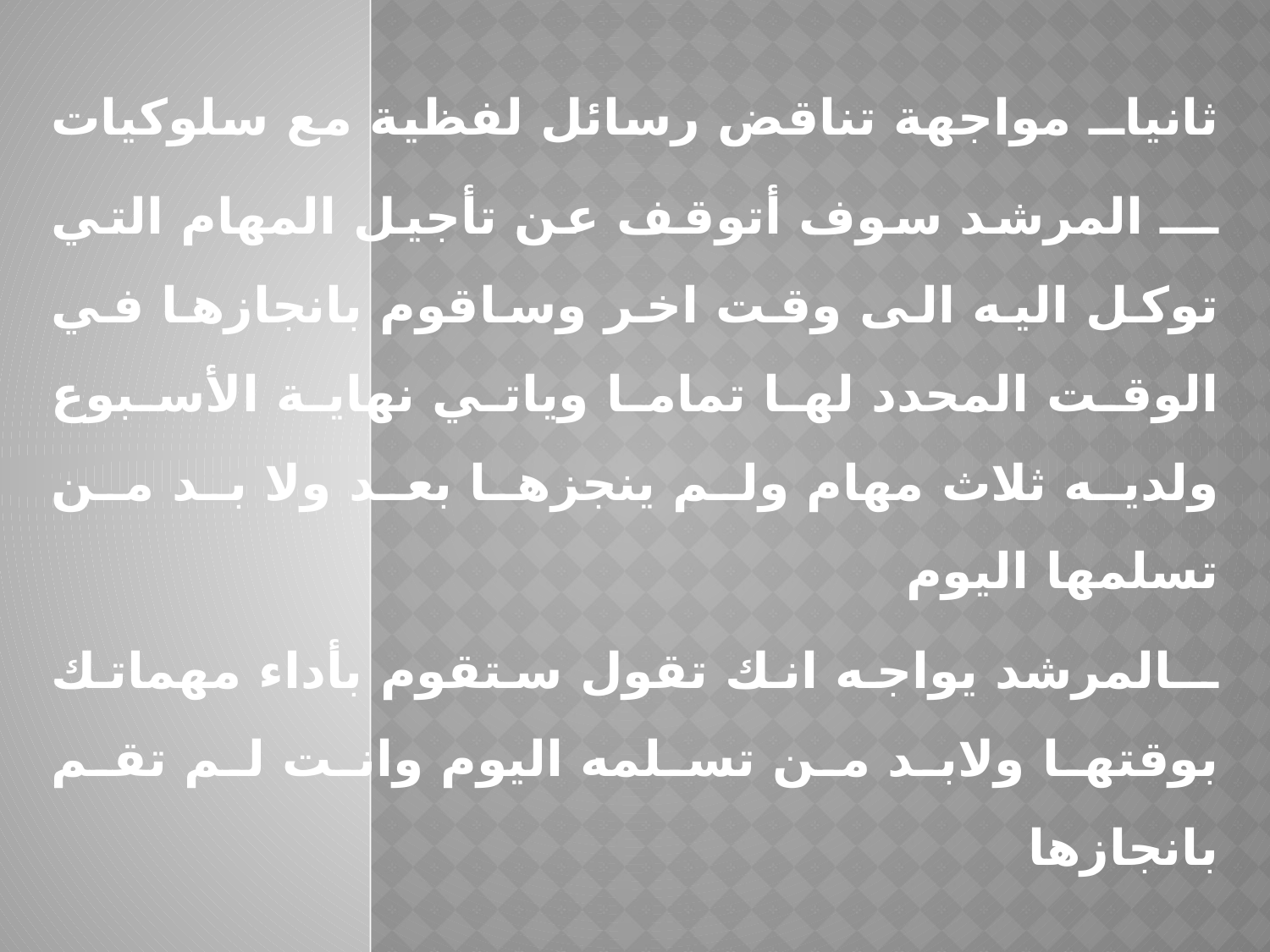

ثانياــ مواجهة تناقض رسائل لفظية مع سلوكيات
ـــ المرشد سوف أتوقف عن تأجيل المهام التي توكل اليه الى وقت اخر وساقوم بانجازها في الوقت المحدد لها تماما وياتي نهاية الأسبوع ولديه ثلاث مهام ولم ينجزها بعد ولا بد من تسلمها اليوم
ــالمرشد يواجه انك تقول ستقوم بأداء مهماتك بوقتها ولابد من تسلمه اليوم وانت لم تقم بانجازها